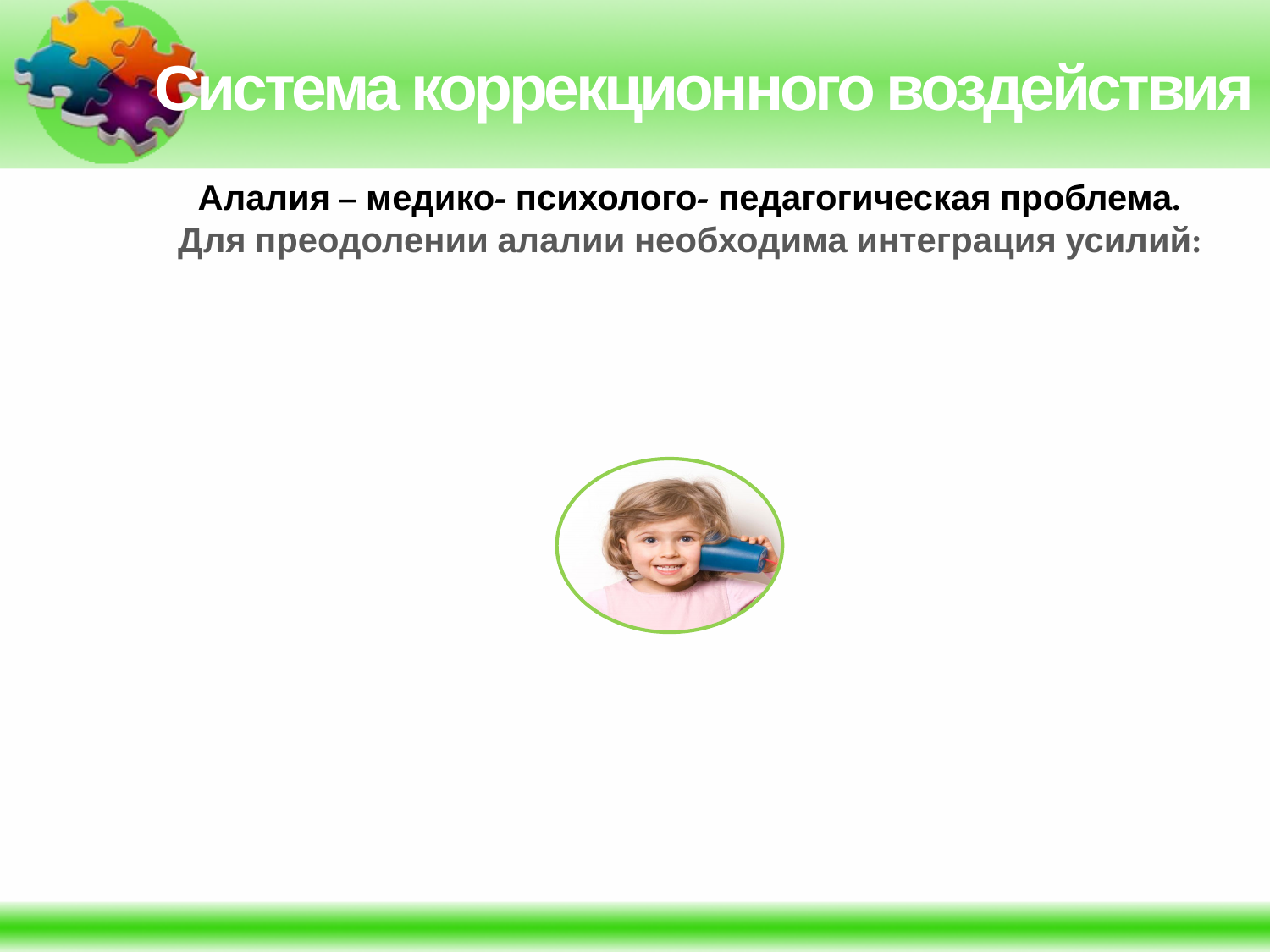

# Система коррекционного воздействия
Алалия – медико- психолого- педагогическая проблема.
Для преодолении алалии необходима интеграция усилий: